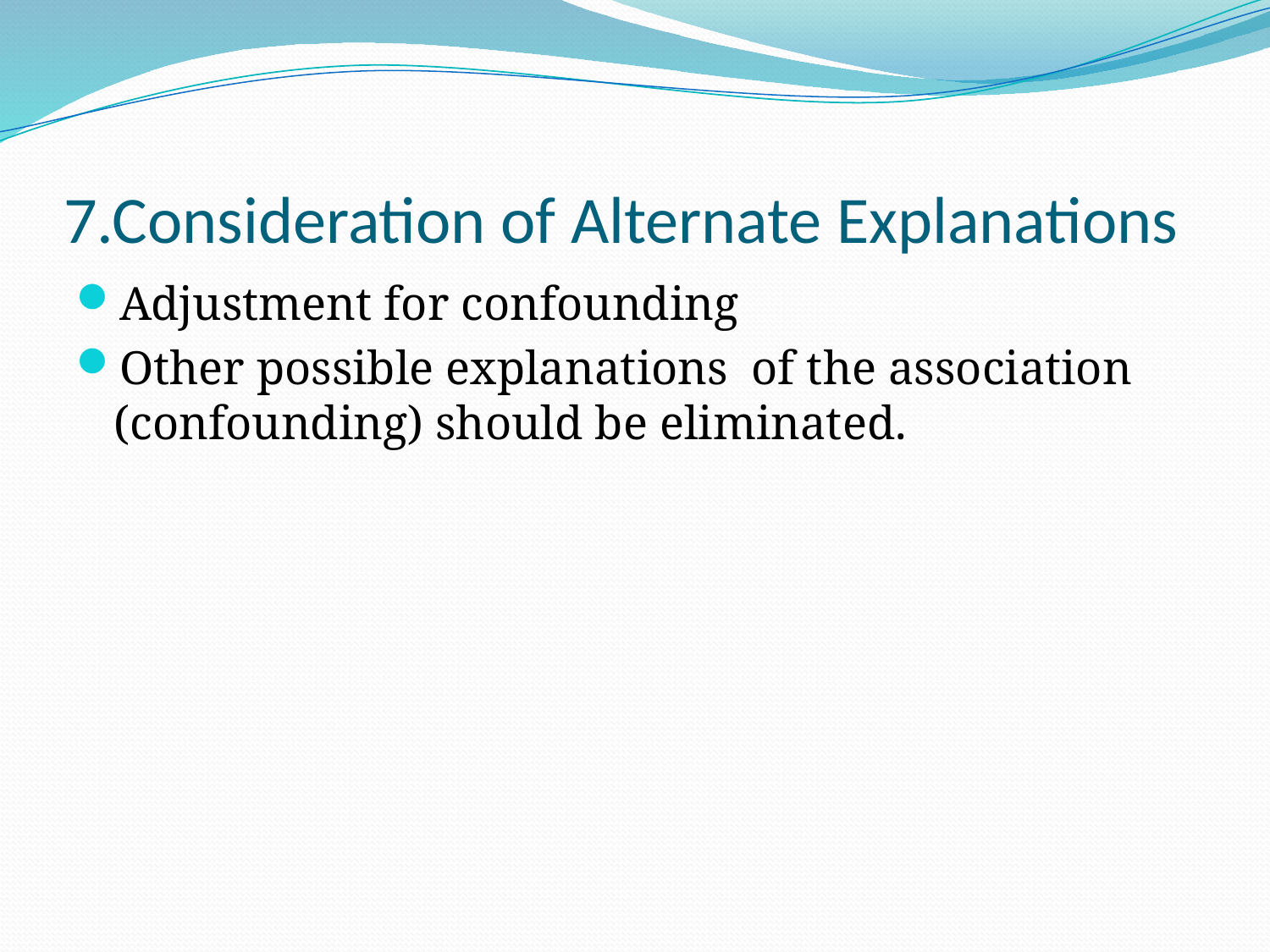

# 7.Consideration of Alternate Explanations
Adjustment for confounding
Other possible explanations  of the association (confounding) should be eliminated.